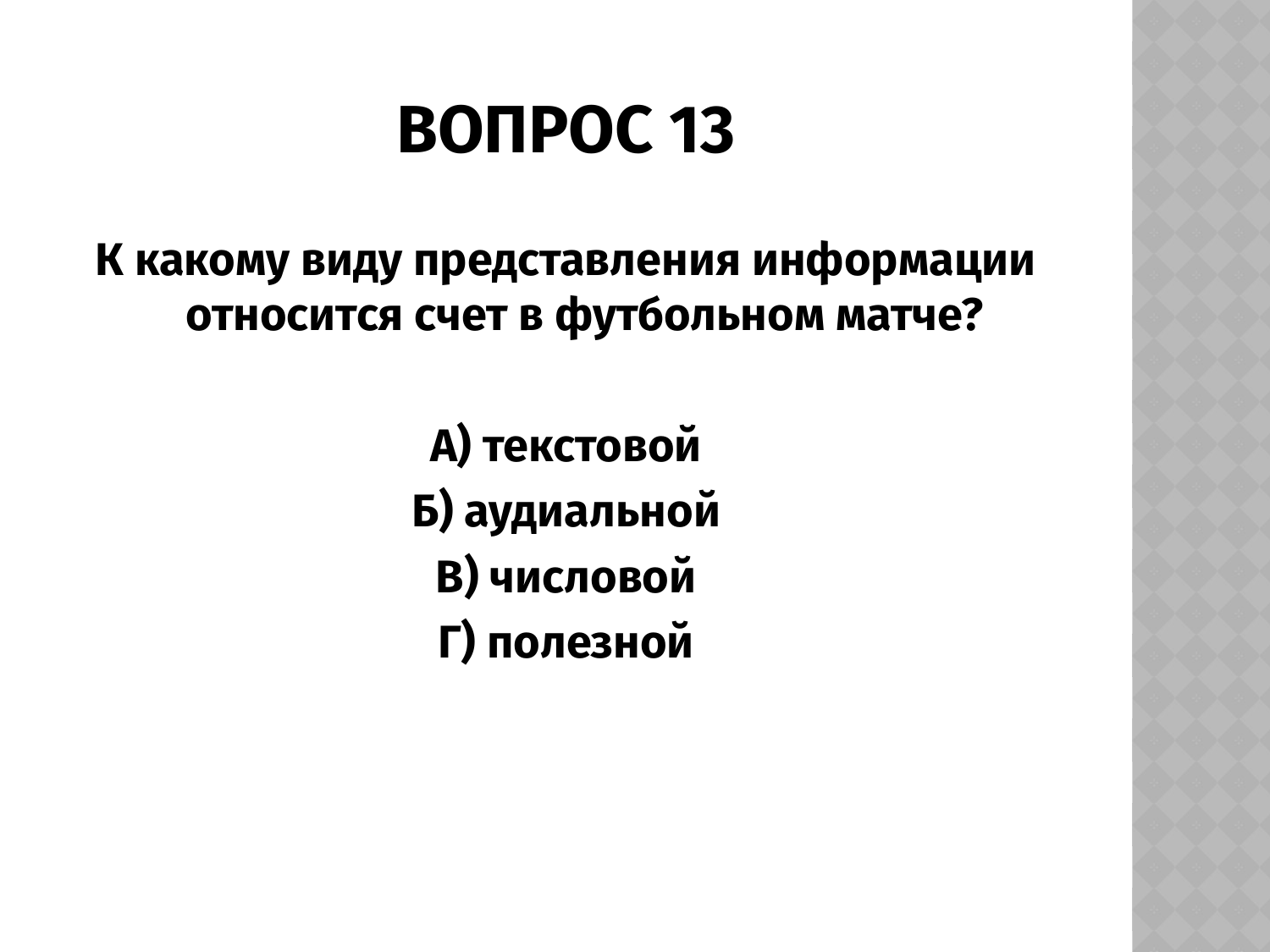

# Вопрос 13
К какому виду представления информации относится счет в футбольном матче?

А) текстовой
Б) аудиальной
В) числовой
Г) полезной